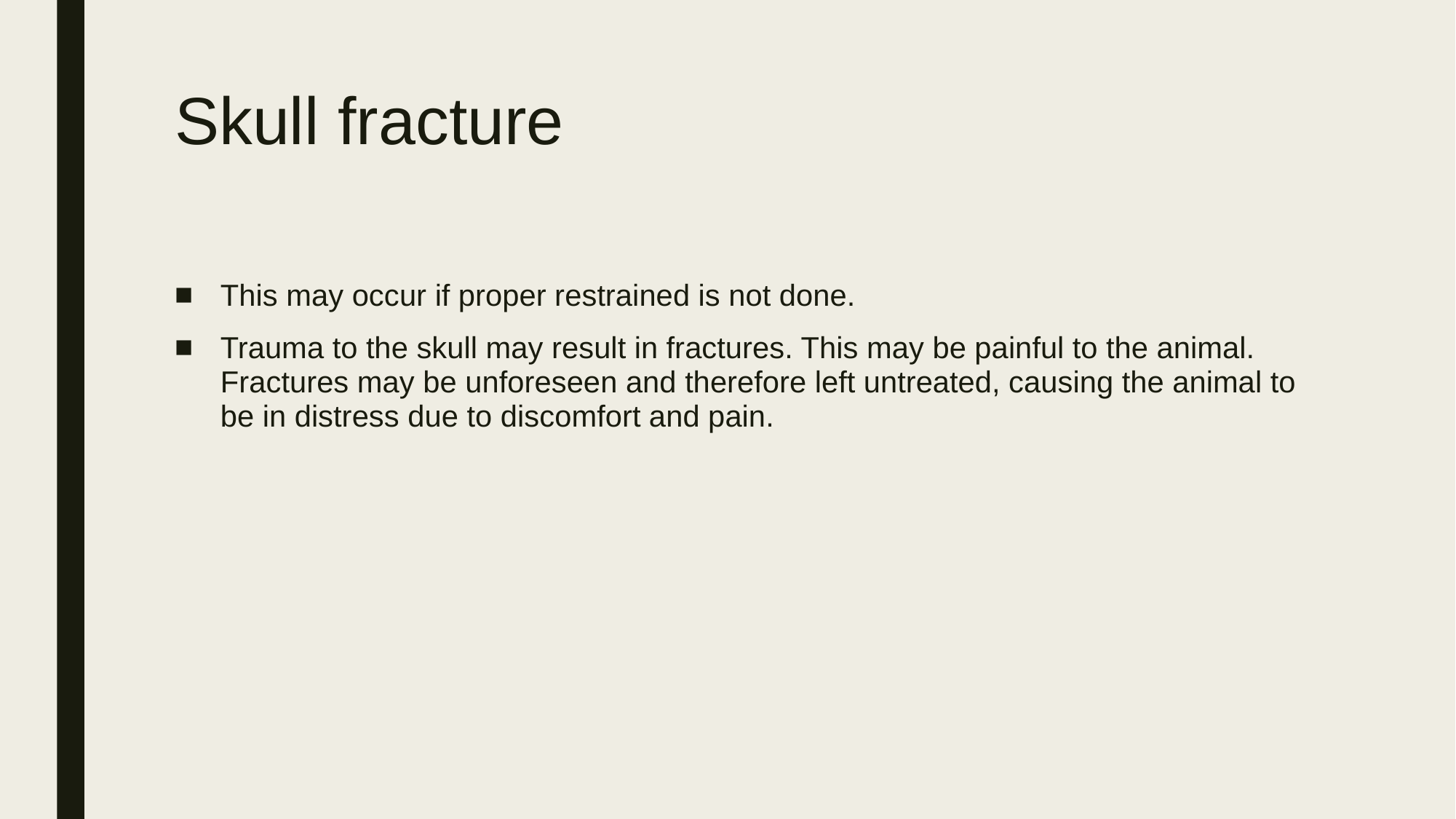

# Skull fracture
This may occur if proper restrained is not done.
Trauma to the skull may result in fractures. This may be painful to the animal. Fractures may be unforeseen and therefore left untreated, causing the animal to be in distress due to discomfort and pain.